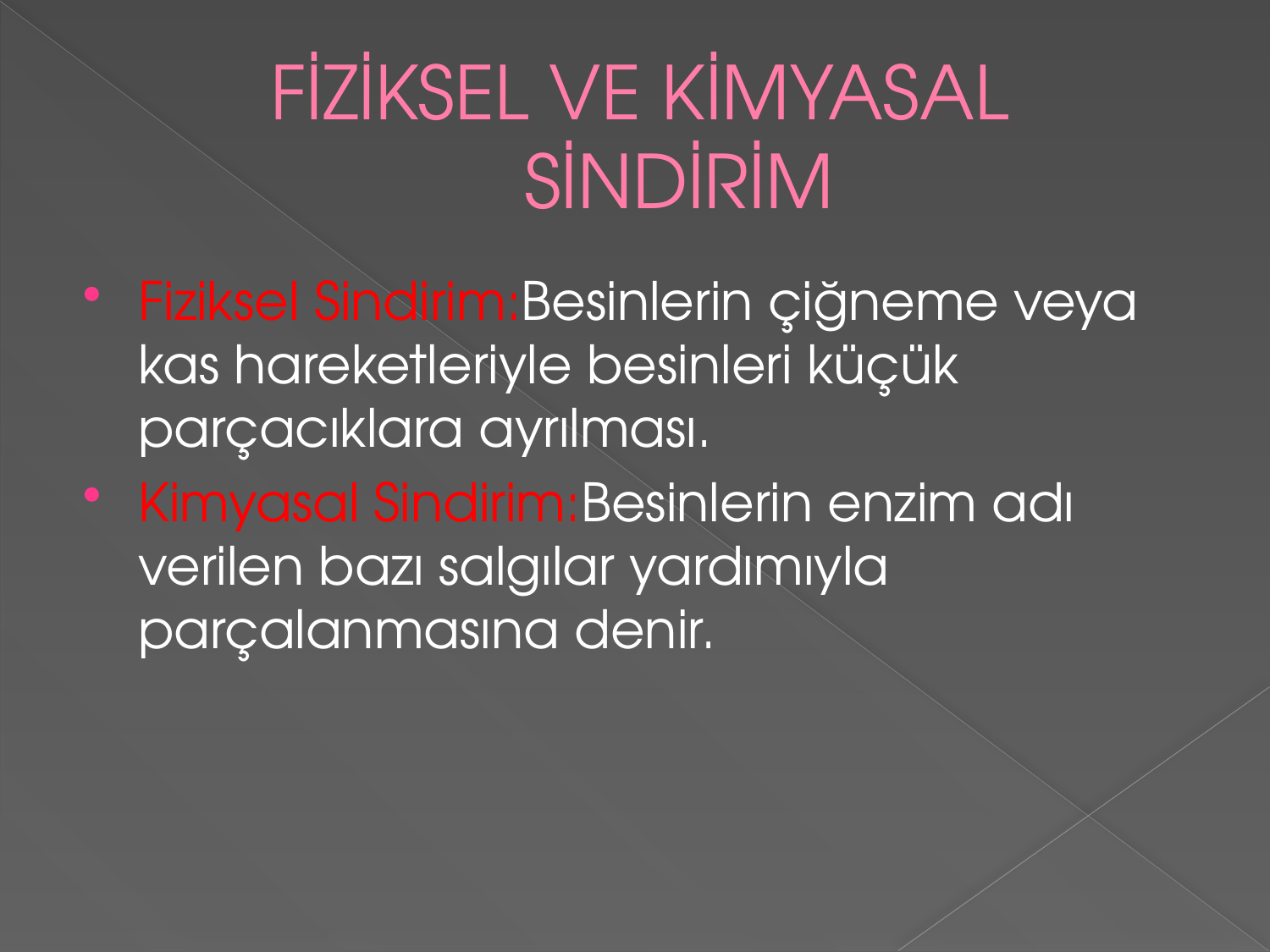

# FİZİKSEL VE KİMYASAL SİNDİRİM
Fiziksel Sindirim:Besinlerin çiğneme veya kas hareketleriyle besinleri küçük parçacıklara ayrılması.
Kimyasal Sindirim:Besinlerin enzim adı verilen bazı salgılar yardımıyla parçalanmasına denir.